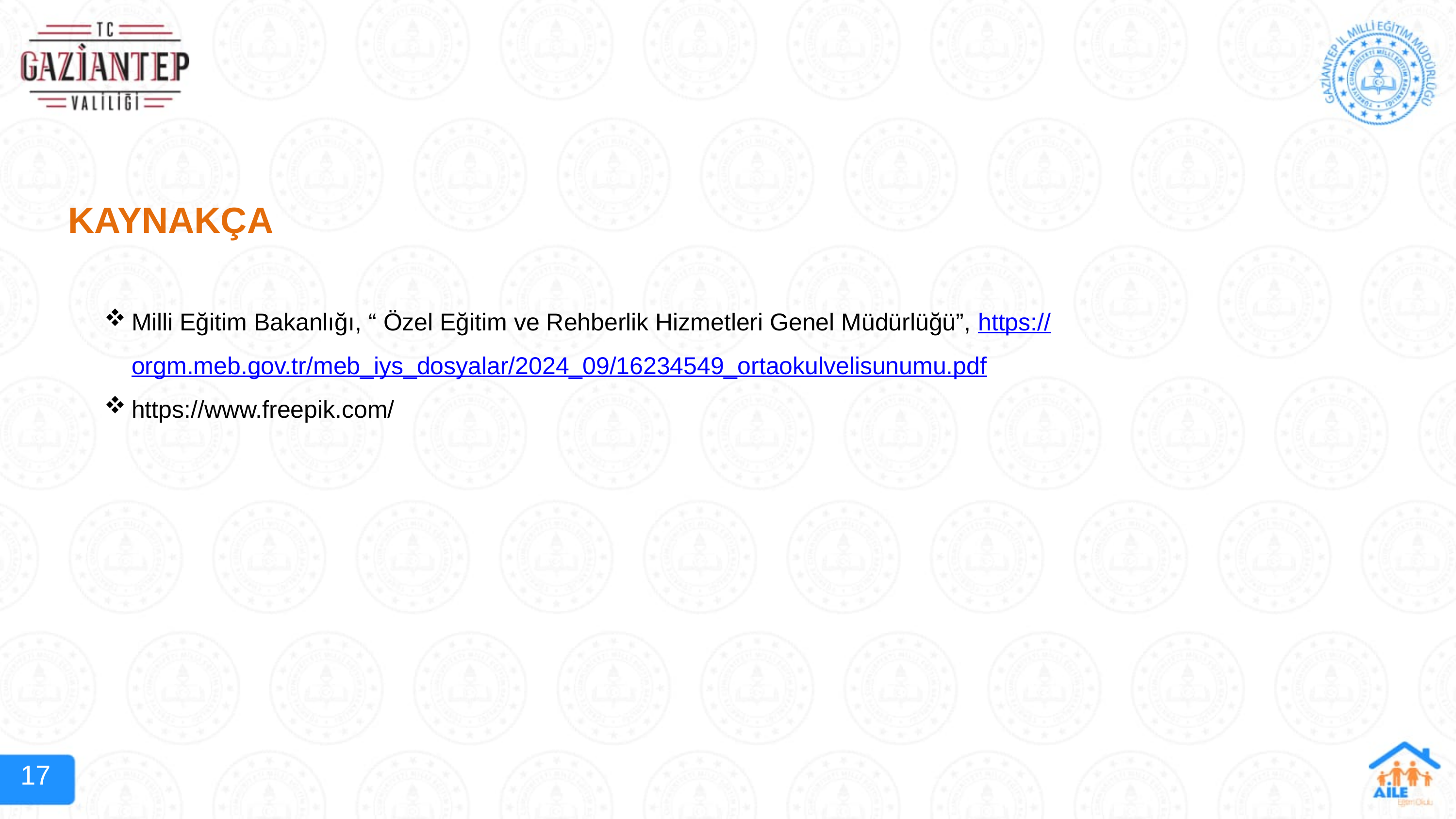

KAYNAKÇA
Milli Eğitim Bakanlığı, “ Özel Eğitim ve Rehberlik Hizmetleri Genel Müdürlüğü”, https://orgm.meb.gov.tr/meb_iys_dosyalar/2024_09/16234549_ortaokulvelisunumu.pdf
https://www.freepik.com/

17